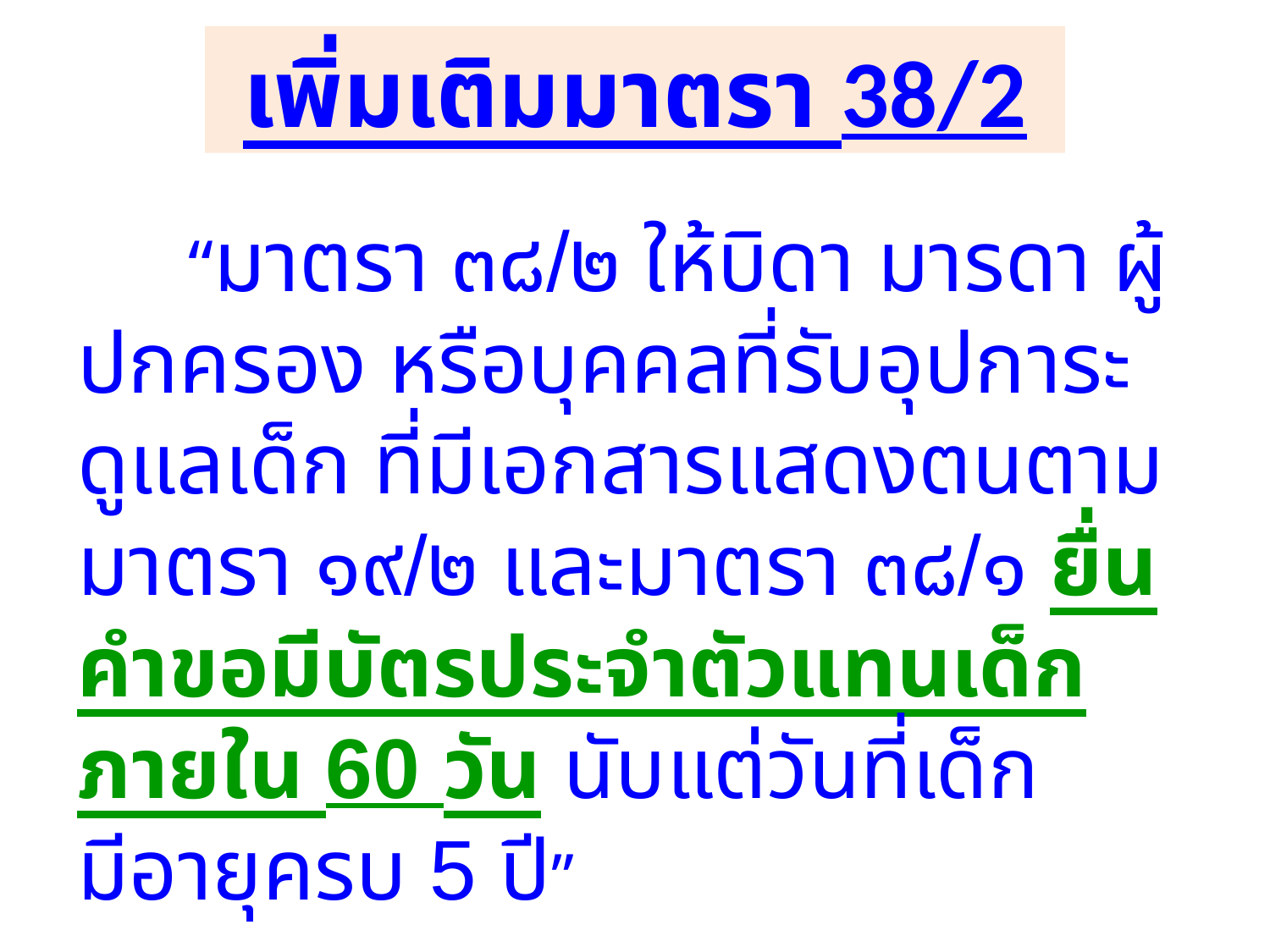

เพิ่มเติมมาตรา 38/2
      “มาตรา ๓๘/๒ ให้บิดา มารดา ผู้ปกครอง หรือบุคคลที่รับอุปการะดูแลเด็ก ที่มีเอกสารแสดงตนตามมาตรา ๑๙/๒ และมาตรา ๓๘/๑ ยื่นคำขอมีบัตรประจำตัวแทนเด็กภายใน 60 วัน นับแต่วันที่เด็กมีอายุครบ 5 ปี”